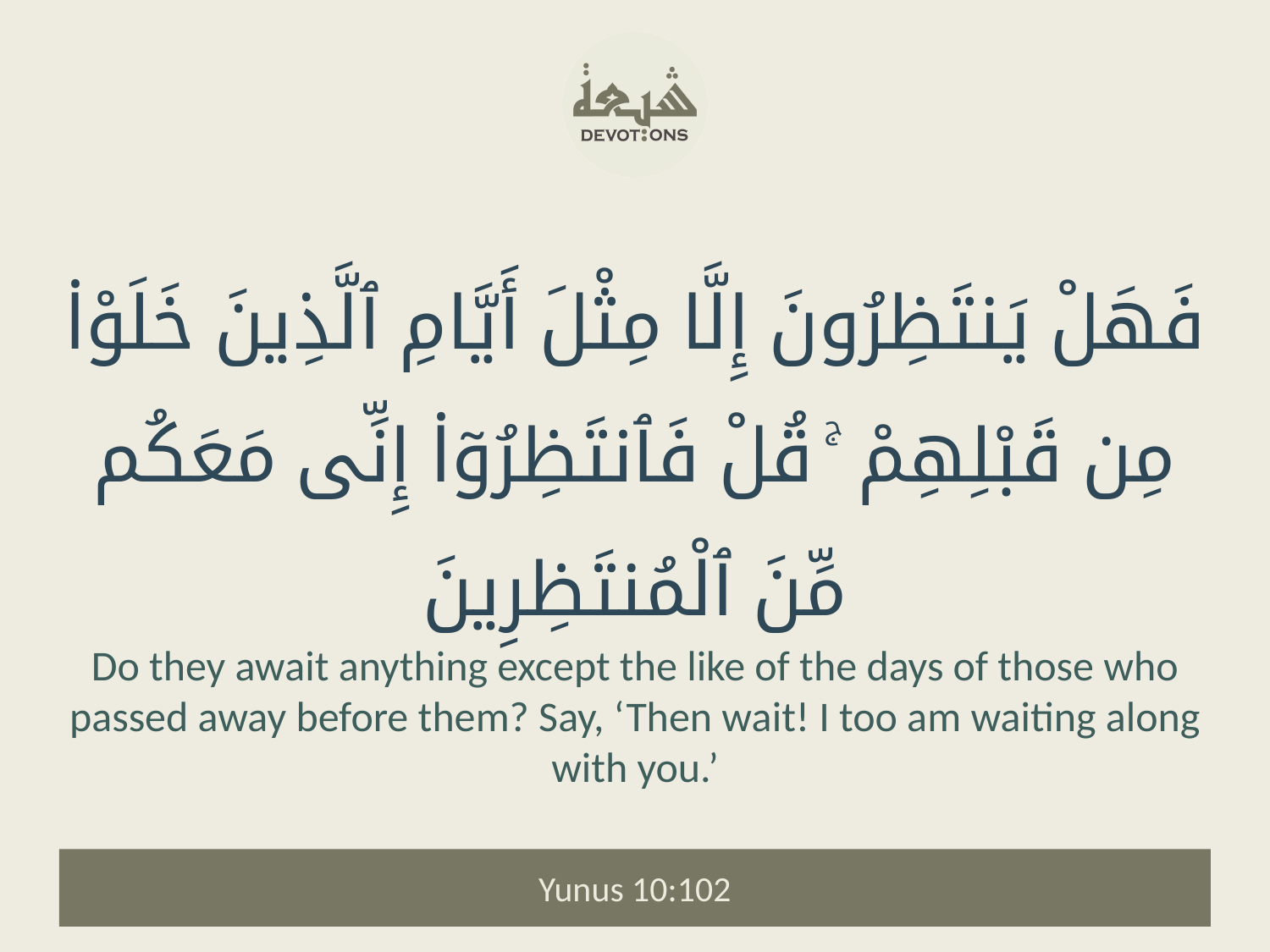

فَهَلْ يَنتَظِرُونَ إِلَّا مِثْلَ أَيَّامِ ٱلَّذِينَ خَلَوْا۟ مِن قَبْلِهِمْ ۚ قُلْ فَٱنتَظِرُوٓا۟ إِنِّى مَعَكُم مِّنَ ٱلْمُنتَظِرِينَ
Do they await anything except the like of the days of those who passed away before them? Say, ‘Then wait! I too am waiting along with you.’
Yunus 10:102